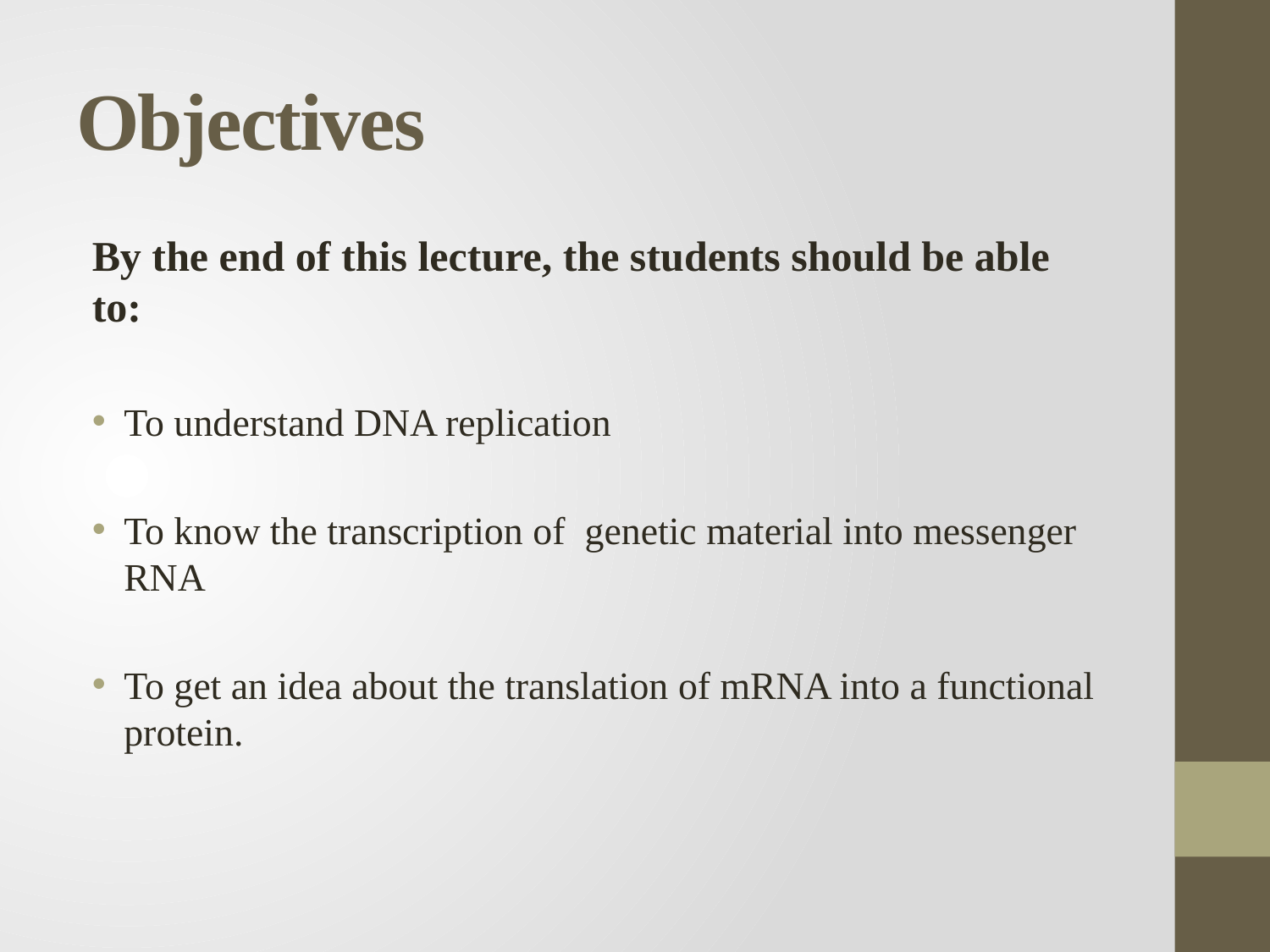

# Objectives
By the end of this lecture, the students should be able to:

To understand DNA replication

To know the transcription of  genetic material into messenger RNA

To get an idea about the translation of mRNA into a functional protein.